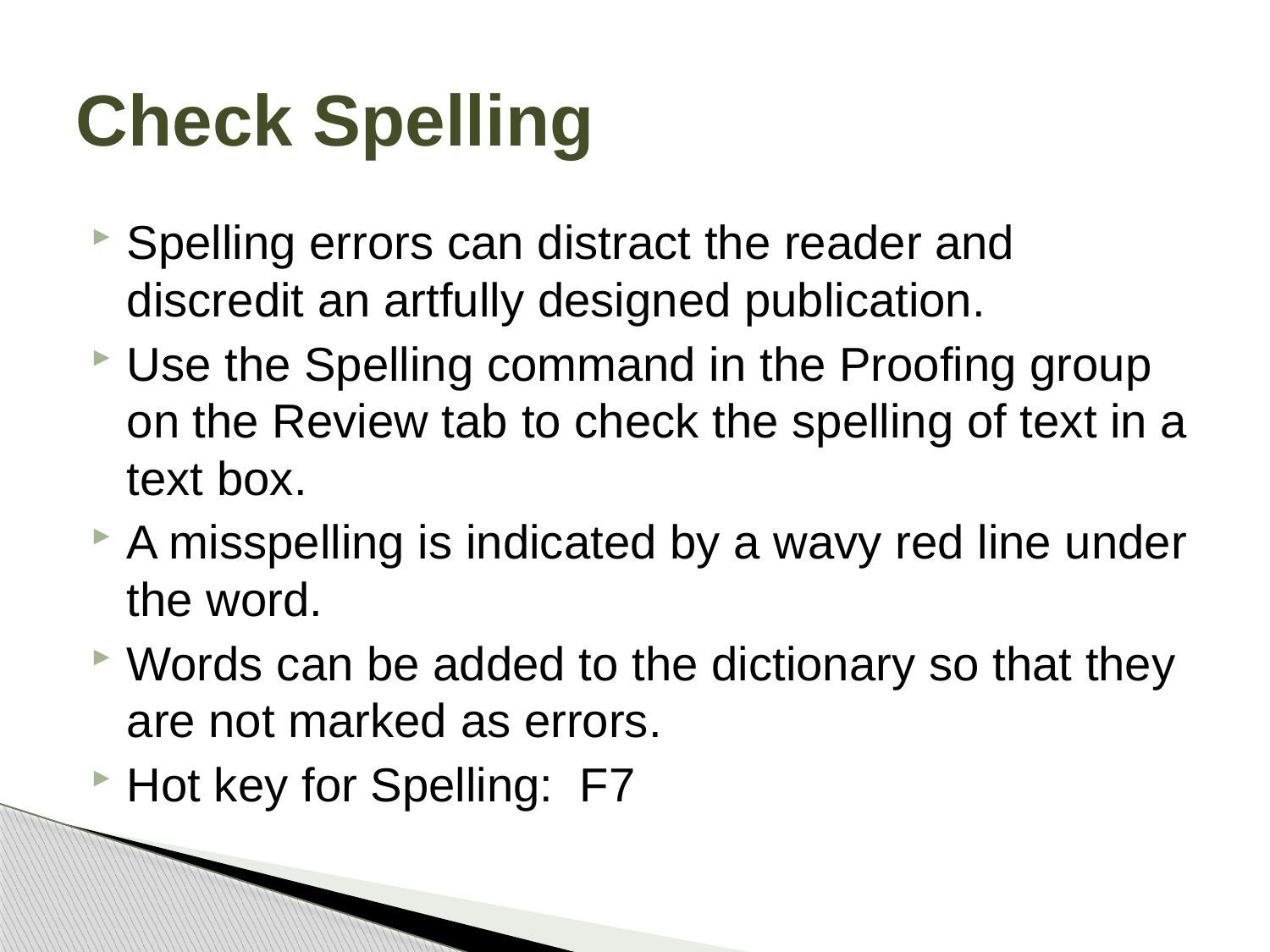

# Check Spelling
Spelling errors can distract the reader and discredit an artfully designed publication.
Use the Spelling command in the Proofing group on the Review tab to check the spelling of text in a text box.
A misspelling is indicated by a wavy red line under the word.
Words can be added to the dictionary so that they are not marked as errors.
Hot key for Spelling:  F7